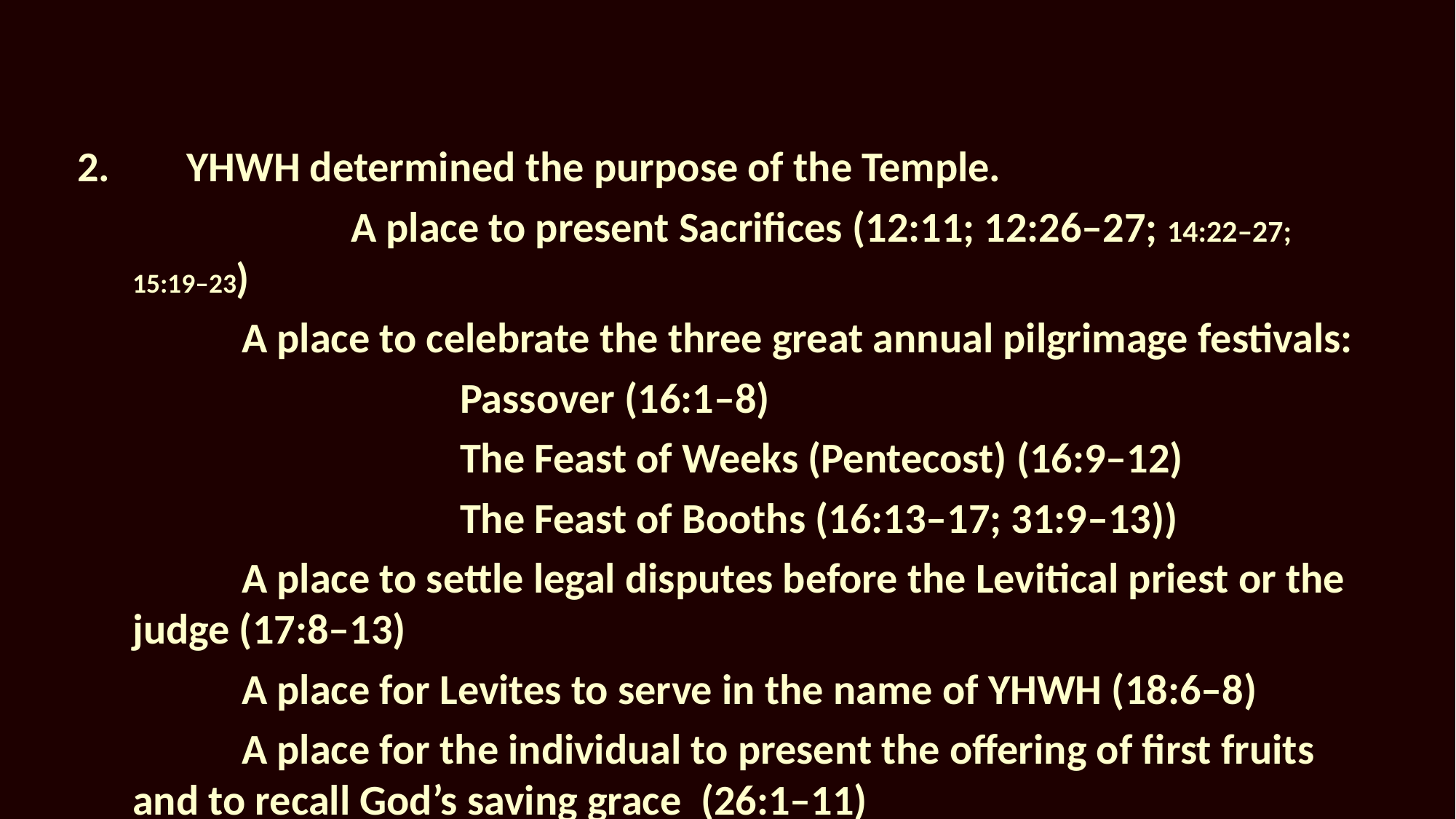

2.	YHWH determined the purpose of the Temple.
			A place to present Sacrifices (12:11; 12:26–27; 14:22–27; 15:19–23)
		A place to celebrate the three great annual pilgrimage festivals:
			Passover (16:1–8)
			The Feast of Weeks (Pentecost) (16:9–12)
			The Feast of Booths (16:13–17; 31:9–13))
		A place to settle legal disputes before the Levitical priest or the judge (17:8–13)
		A place for Levites to serve in the name of YHWH (18:6–8)
		A place for the individual to present the offering of first fruits and to recall God’s saving grace  (26:1–11)